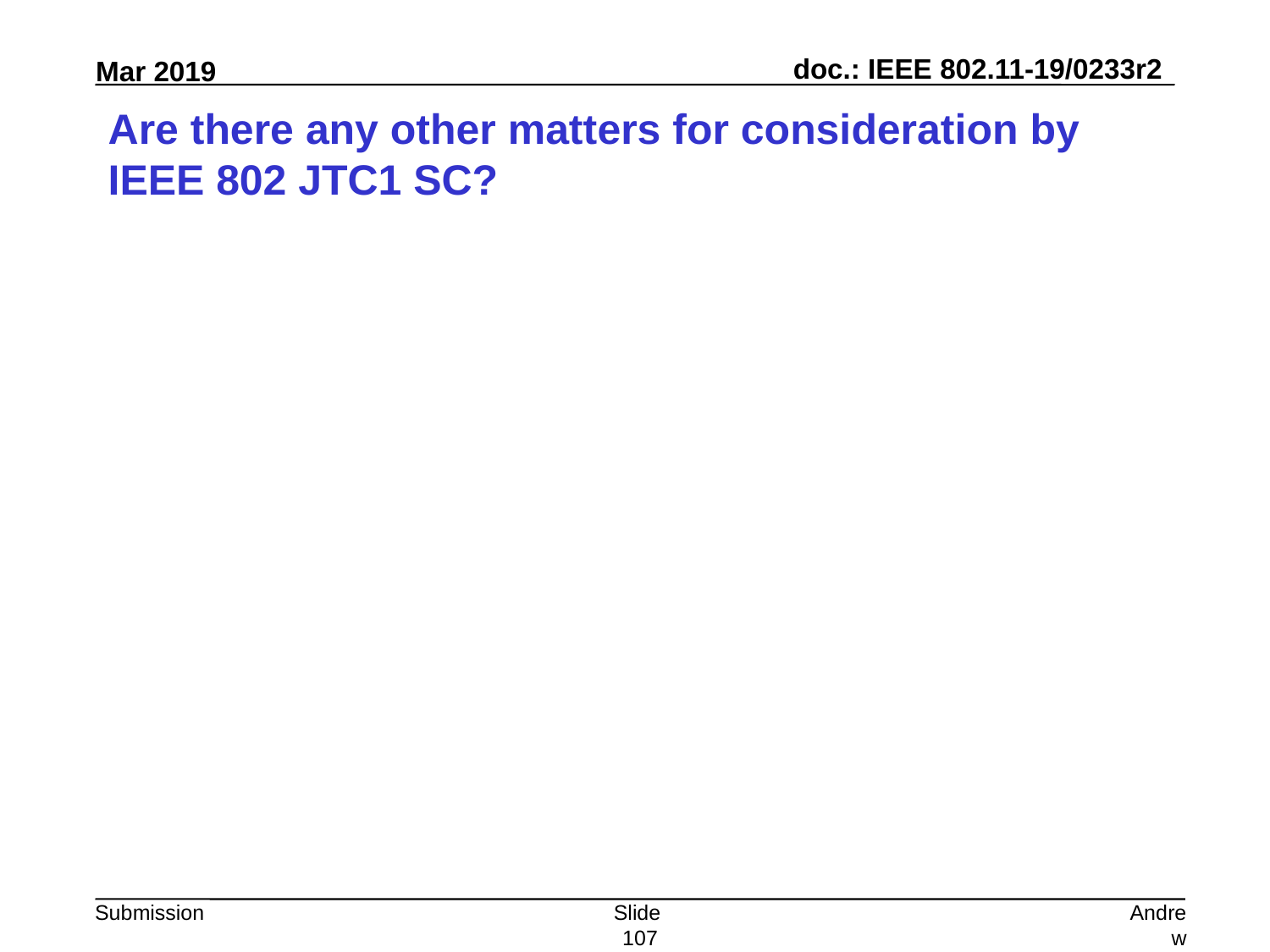

# Are there any other matters for consideration by IEEE 802 JTC1 SC?

Slide 107
Andrew Myles, Cisco